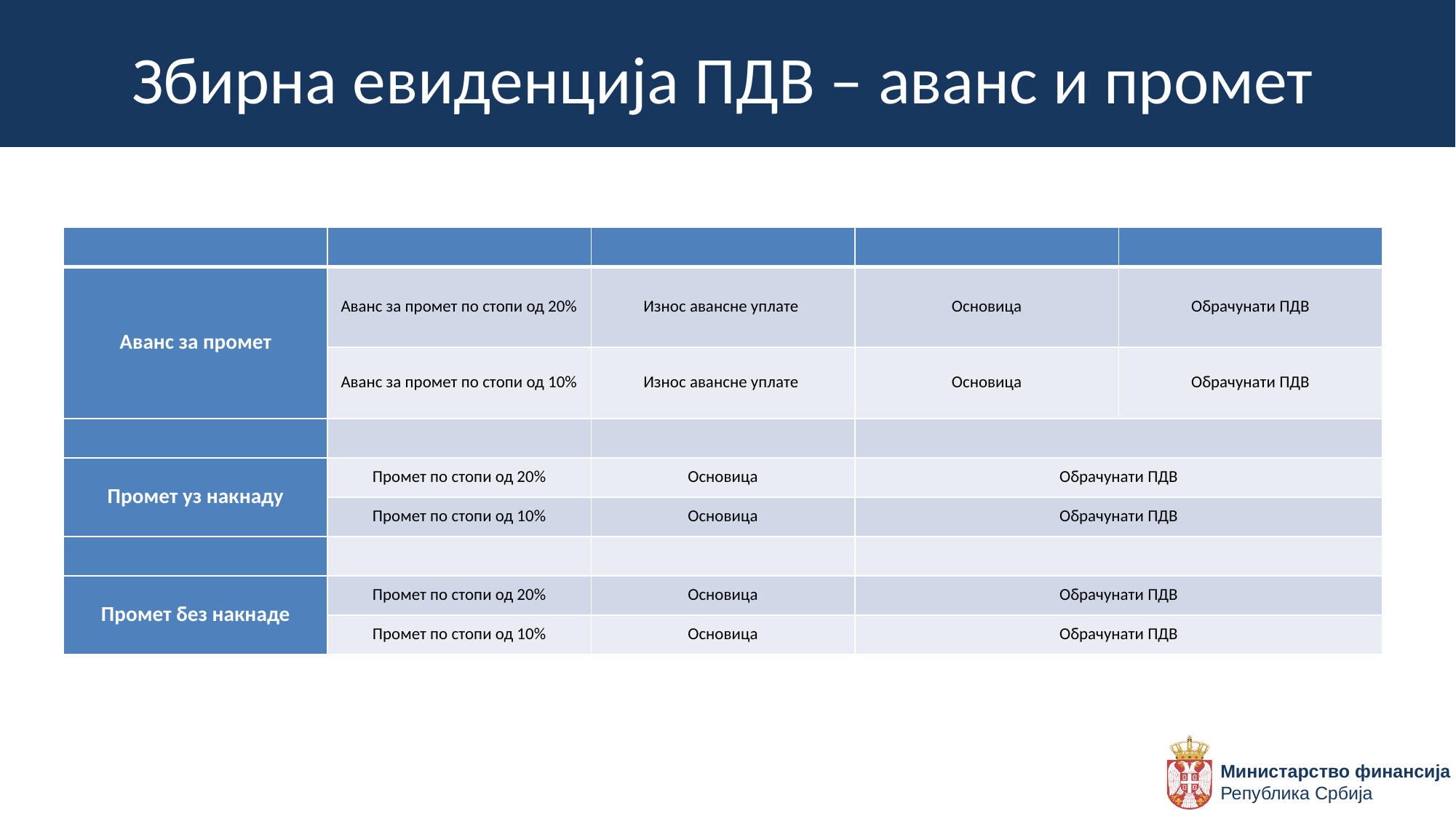

Збирна евиденција ПДВ – аванс и промет
|  |  |  |  |  |
| --- | --- | --- | --- | --- |
| Аванс за промет | Аванс за промет по стопи од 20% | Износ авансне уплате | Основица | Обрачунати ПДВ |
|  | Аванс за промет по стопи од 10% | Износ авансне уплате | Основица | Обрачунати ПДВ |
|  |  |  |  |  |
| Промет уз накнаду | Промет по стопи од 20% | Основица | Обрачунати ПДВ |  |
|  | Промет по стопи од 10% | Основица | Обрачунати ПДВ |  |
|  |  |  |  |  |
| Промет без накнаде | Промет по стопи од 20% | Основица | Обрачунати ПДВ |  |
|  | Промет по стопи од 10% | Основица | Обрачунати ПДВ |  |

Министарство финансија
Република Србија